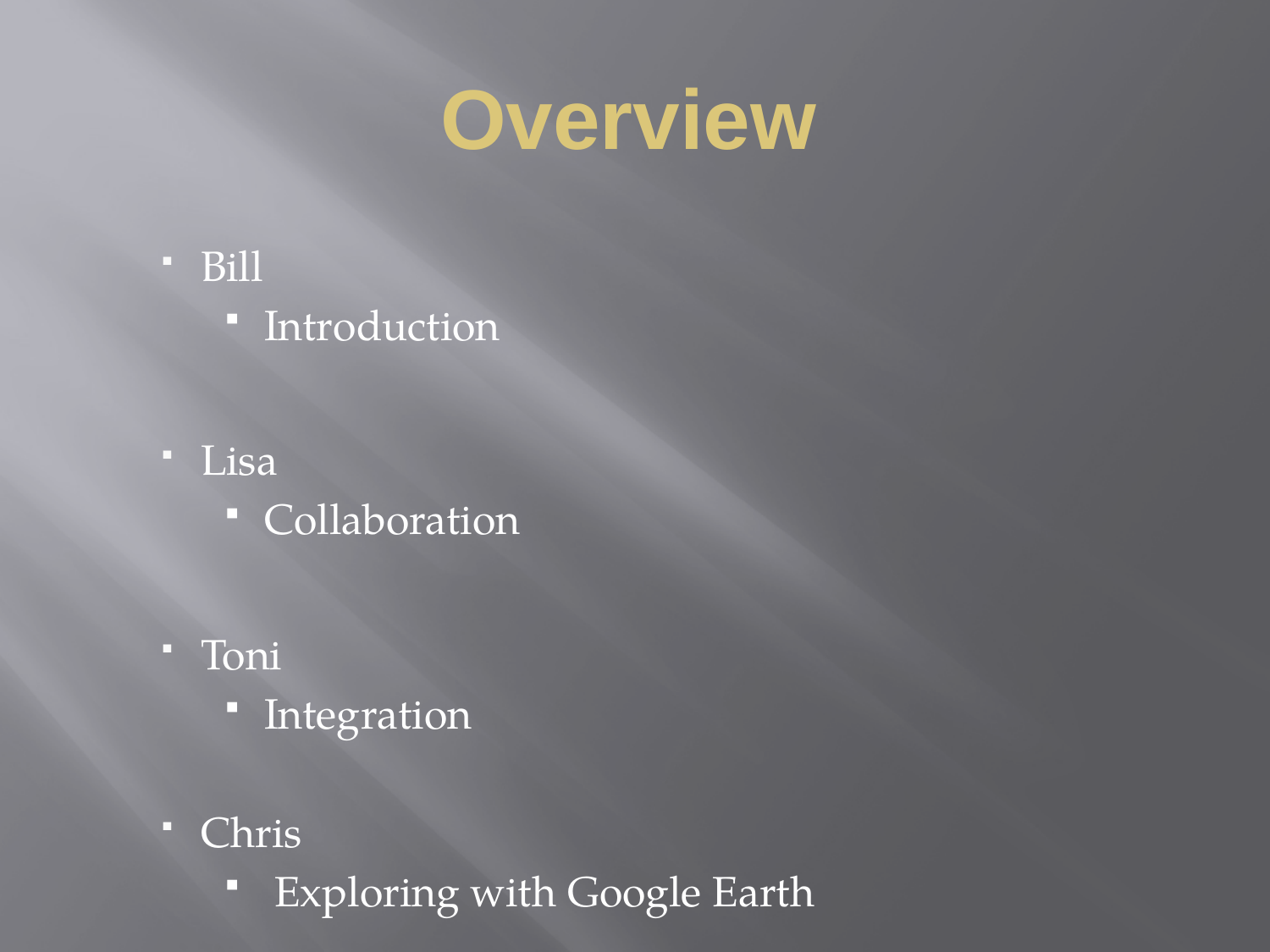

# Overview
Bill
Introduction

Lisa
Collaboration

Toni
Integration

Chris
 Exploring with Google Earth